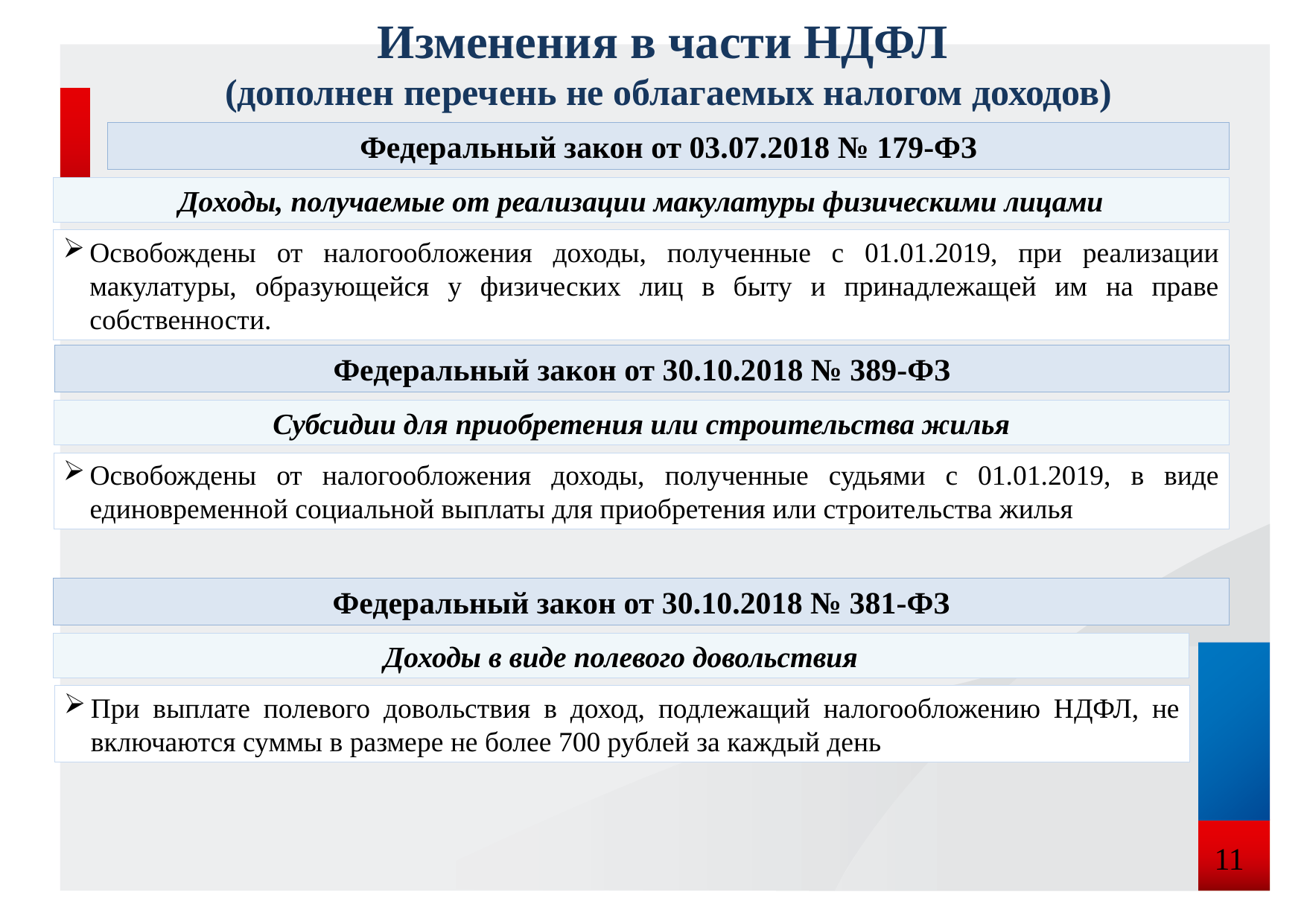

# Изменения в части НДФЛ (дополнен перечень не облагаемых налогом доходов)
Федеральный закон от 03.07.2018 № 179-ФЗ
Доходы, получаемые от реализации макулатуры физическими лицами
Освобождены от налогообложения доходы, полученные с 01.01.2019, при реализации макулатуры, образующейся у физических лиц в быту и принадлежащей им на праве собственности.
Федеральный закон от 30.10.2018 № 389-ФЗ
Субсидии для приобретения или строительства жилья
Освобождены от налогообложения доходы, полученные судьями с 01.01.2019, в виде единовременной социальной выплаты для приобретения или строительства жилья
Федеральный закон от 30.10.2018 № 381-ФЗ
Доходы в виде полевого довольствия
При выплате полевого довольствия в доход, подлежащий налогообложению НДФЛ, не включаются суммы в размере не более 700 рублей за каждый день
11